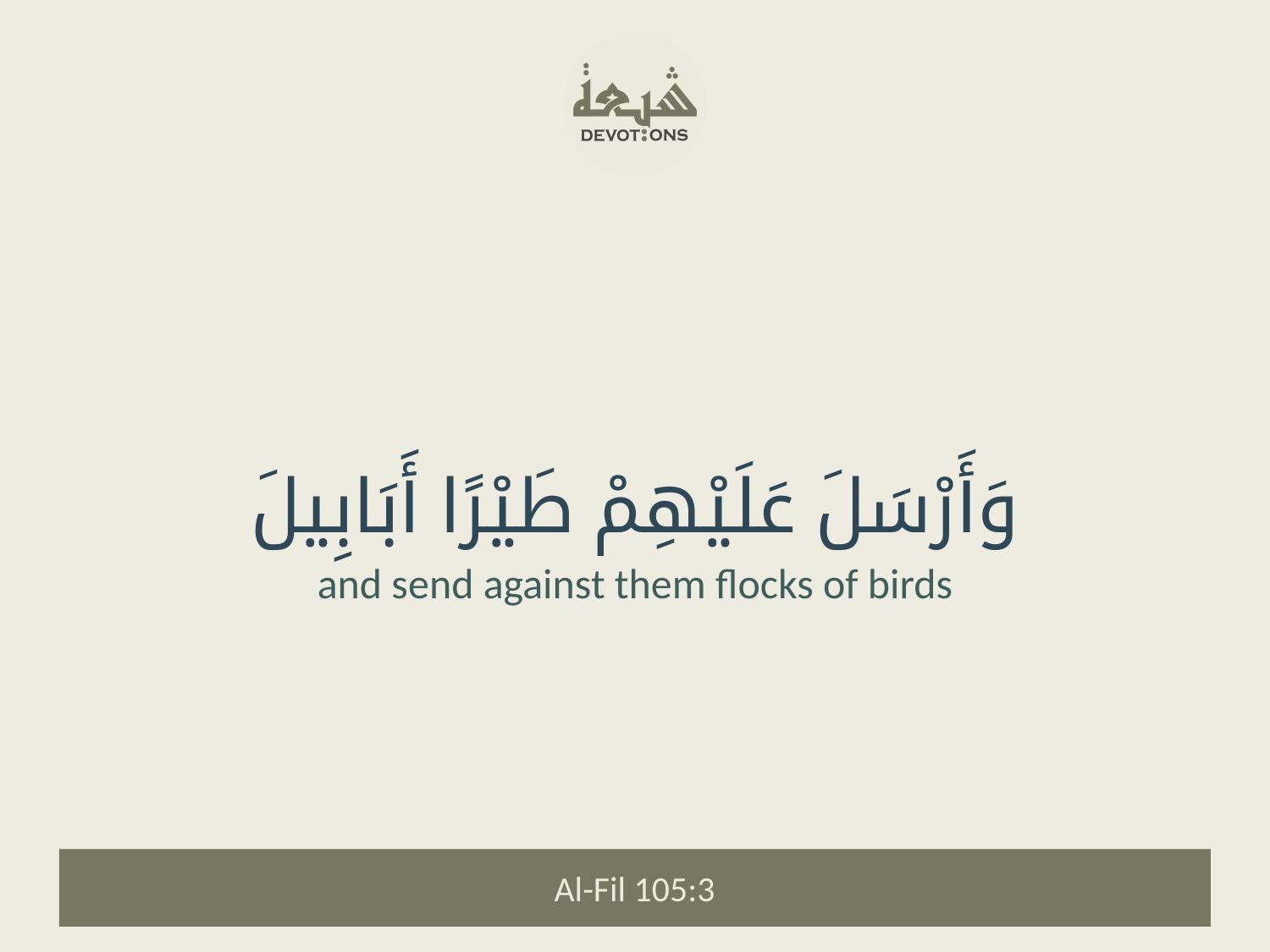

وَأَرْسَلَ عَلَيْهِمْ طَيْرًا أَبَابِيلَ
and send against them flocks of birds
Al-Fil 105:3